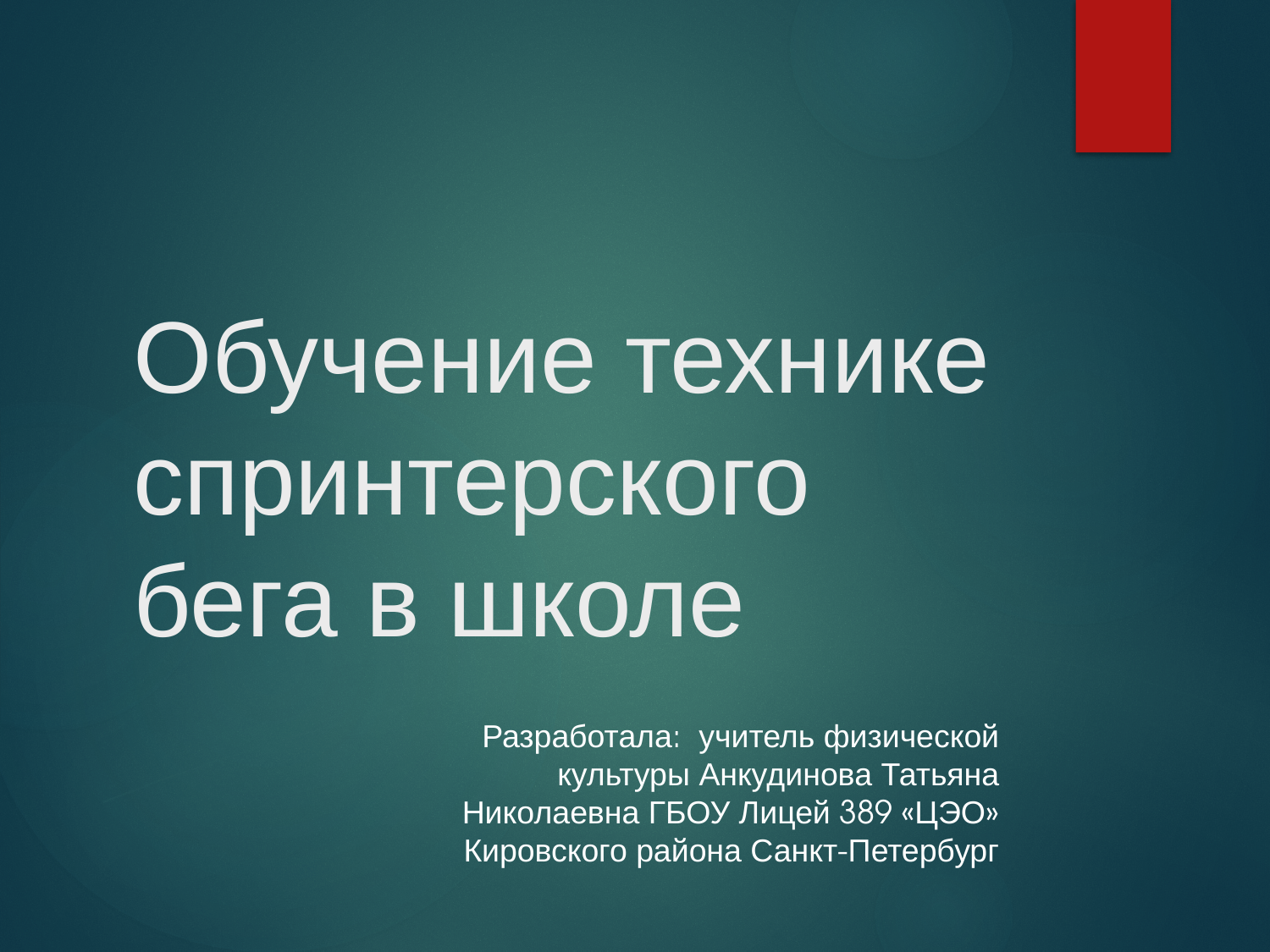

# Обучение технике спринтерского бега в школе

Разработала:  учитель физической культуры Анкудинова Татьяна Николаевна ГБОУ Лицей 389 «ЦЭО» Кировского района Санкт-Петербург